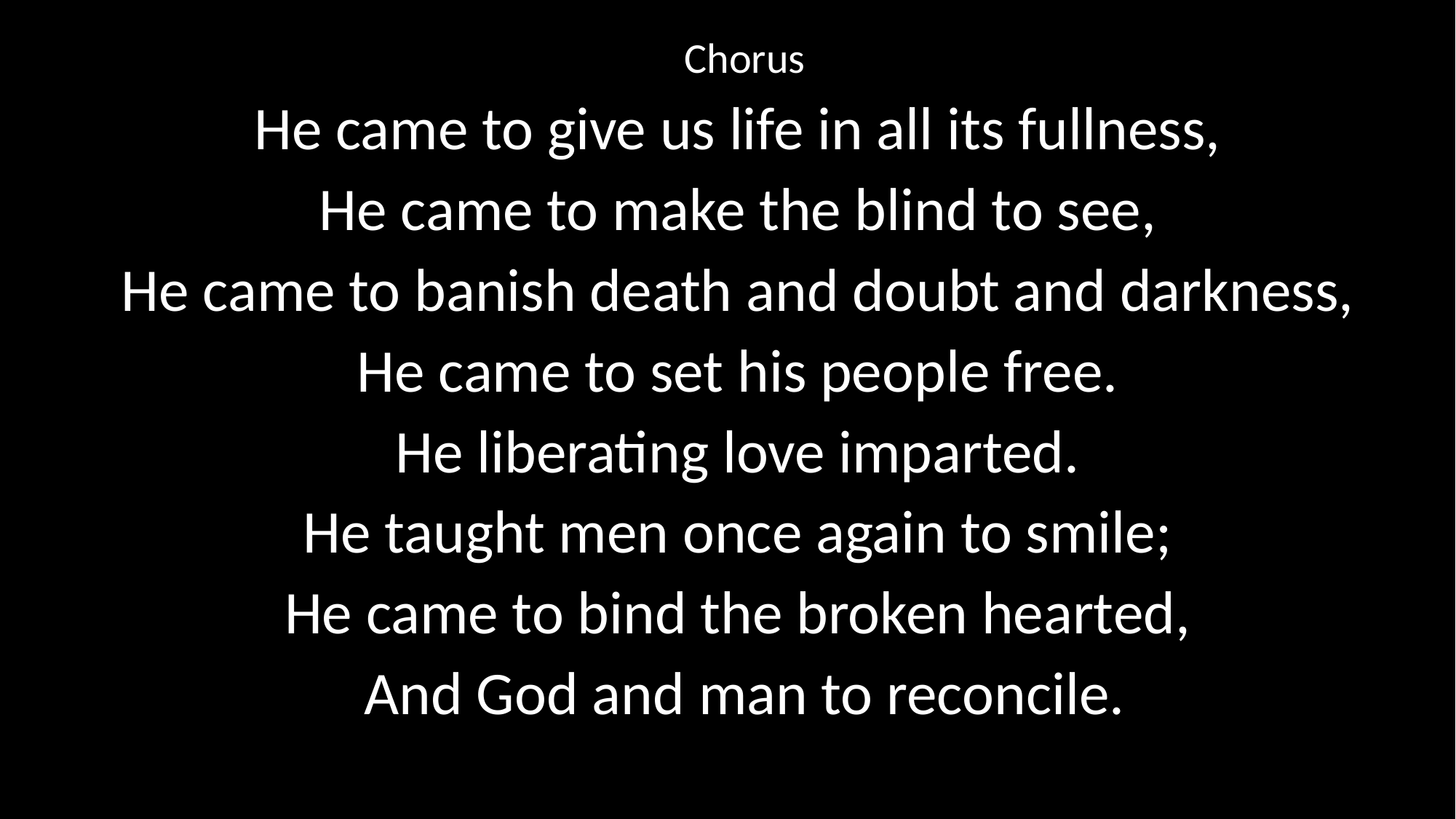

Chorus
He came to give us life in all its fullness,
He came to make the blind to see,
He came to banish death and doubt and darkness,
He came to set his people free.
He liberating love imparted.
He taught men once again to smile;
He came to bind the broken hearted,
And God and man to reconcile.